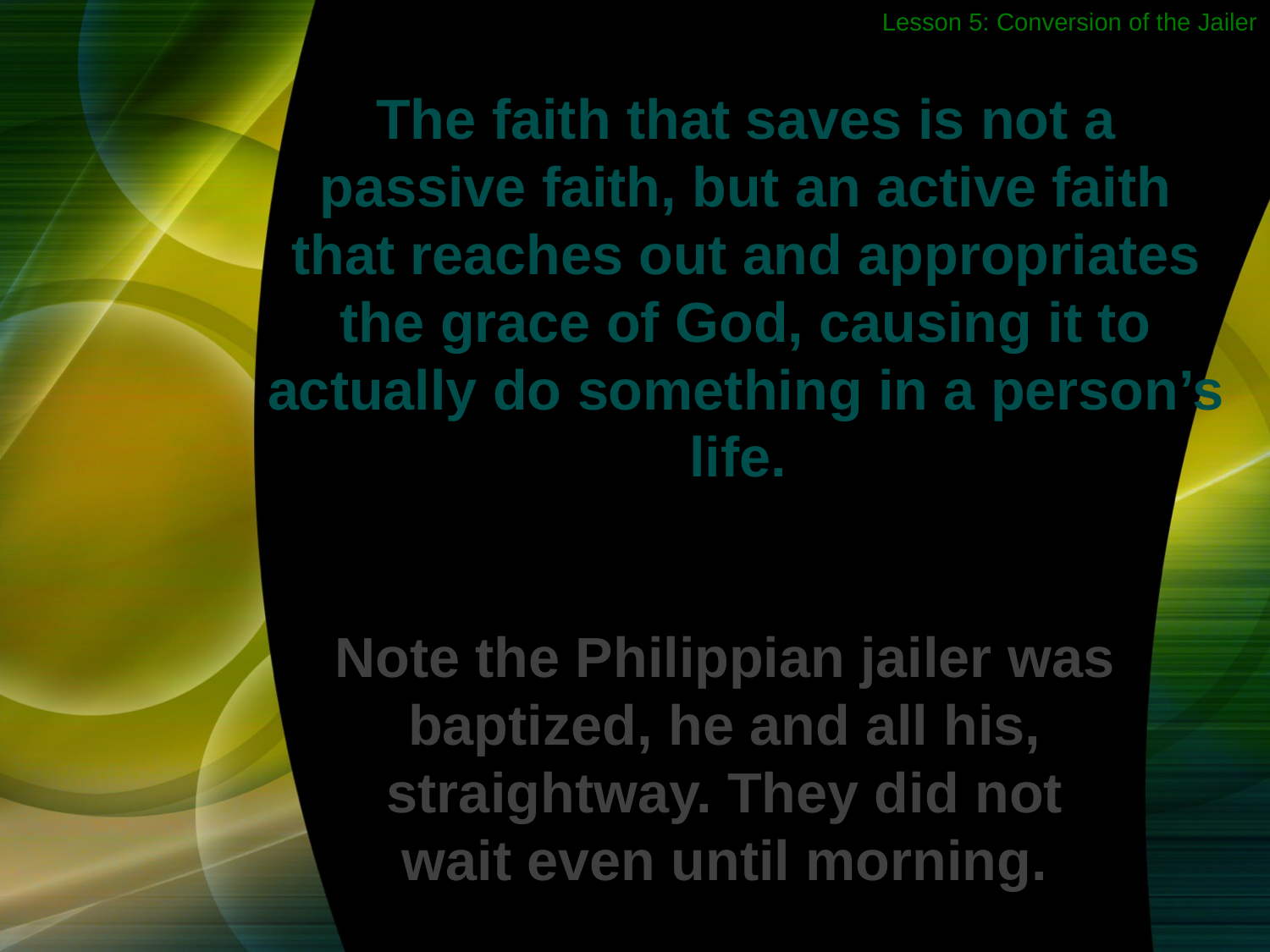

Lesson 5: Conversion of the Jailer
The faith that saves is not a passive faith, but an active faith that reaches out and appropriates the grace of God, causing it to actually do something in a person’s life.
Note the Philippian jailer was baptized, he and all his, straightway. They did not
wait even until morning.